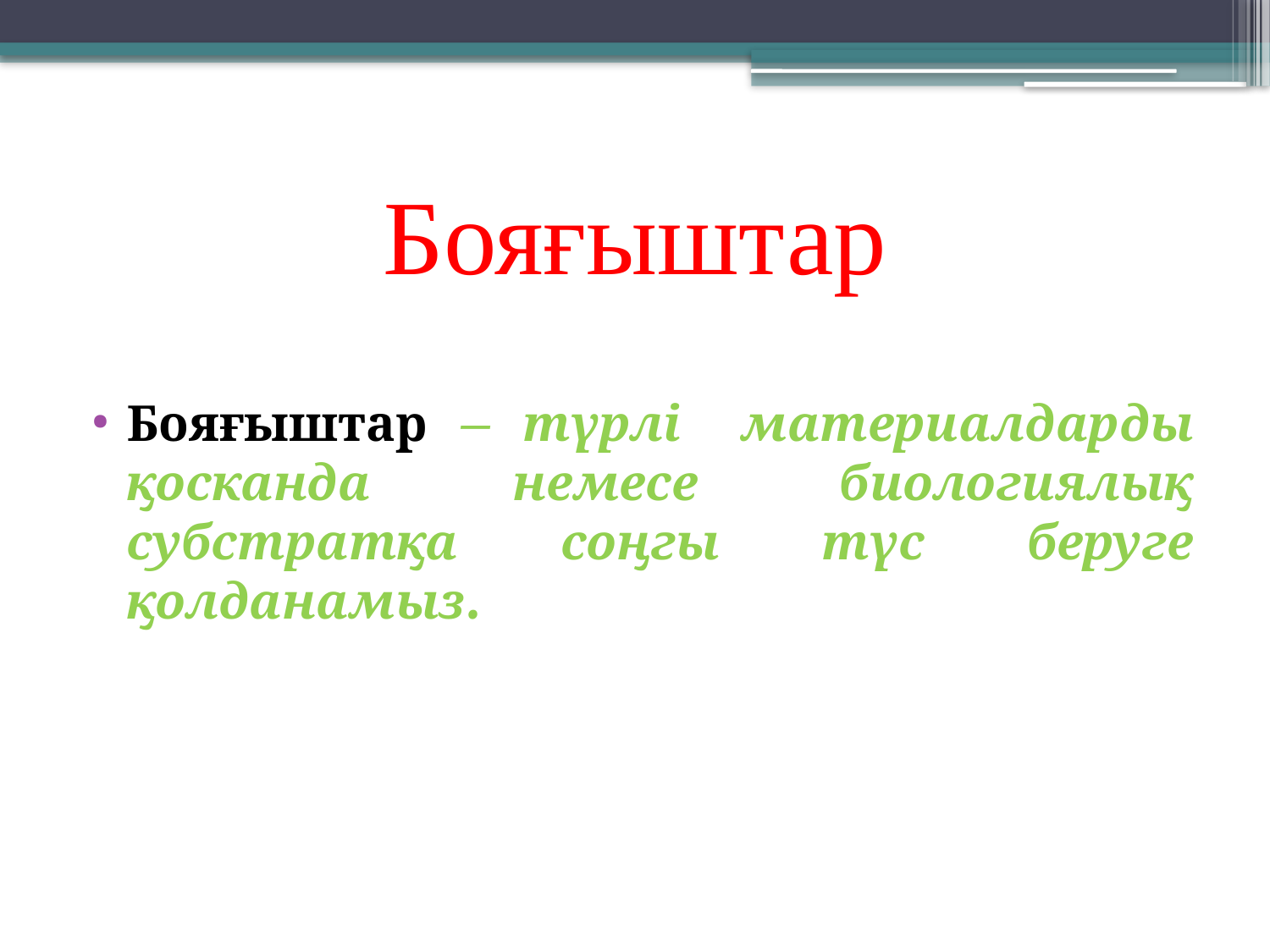

# Бояғыштар
Бояғыштар – түрлі  материалдарды қосканда немесе биологиялық субстратқа соңгы түс беруге қолданамыз.